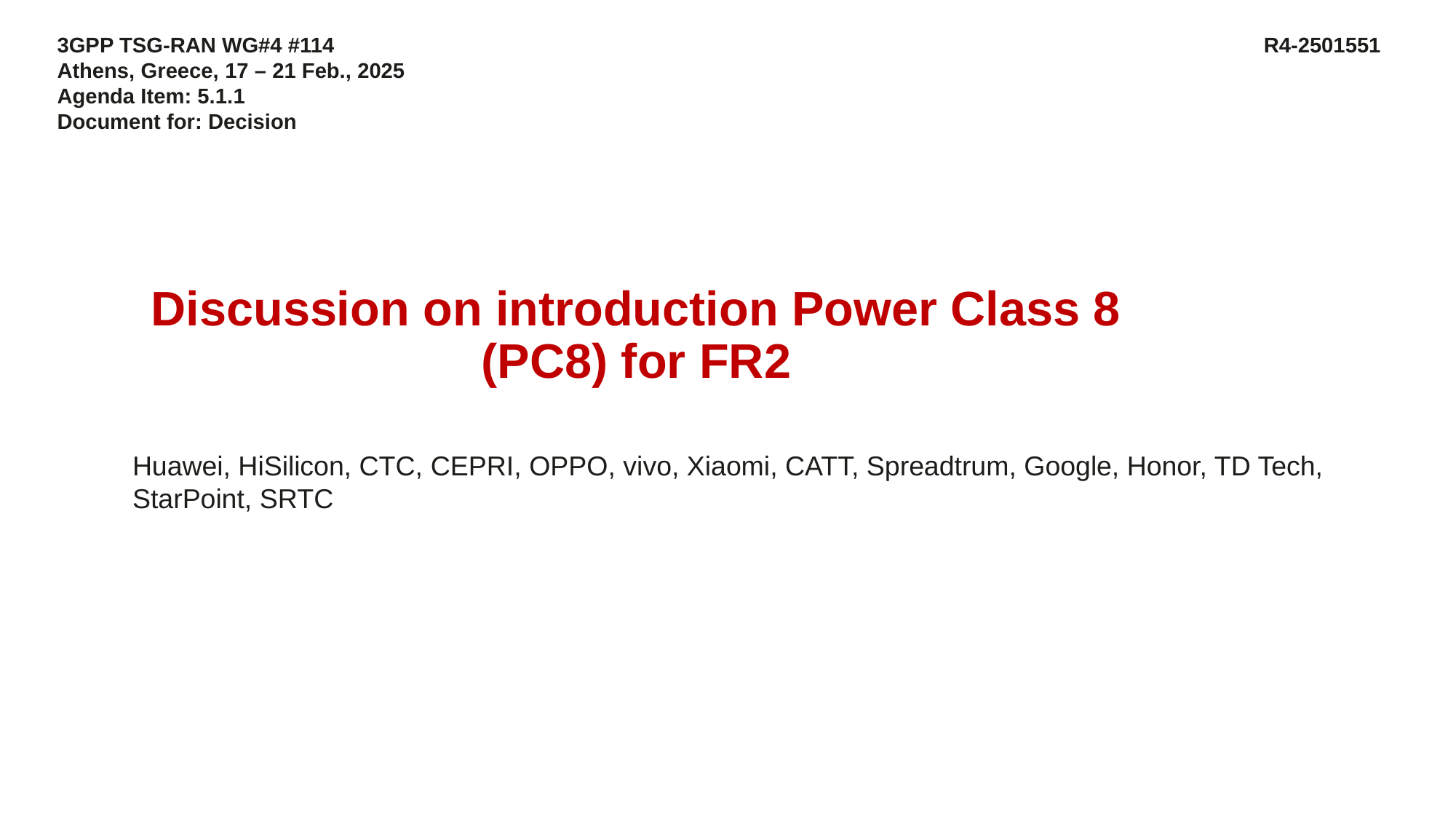

3GPP TSG-RAN WG#4 #114						            			 R4-2501551
Athens, Greece, 17 – 21 Feb., 2025
Agenda Item: 5.1.1
Document for: Decision

Discussion on introduction Power Class 8 (PC8) for FR2
Huawei, HiSilicon, CTC, CEPRI, OPPO, vivo, Xiaomi, CATT, Spreadtrum, Google, Honor, TD Tech, StarPoint, SRTC